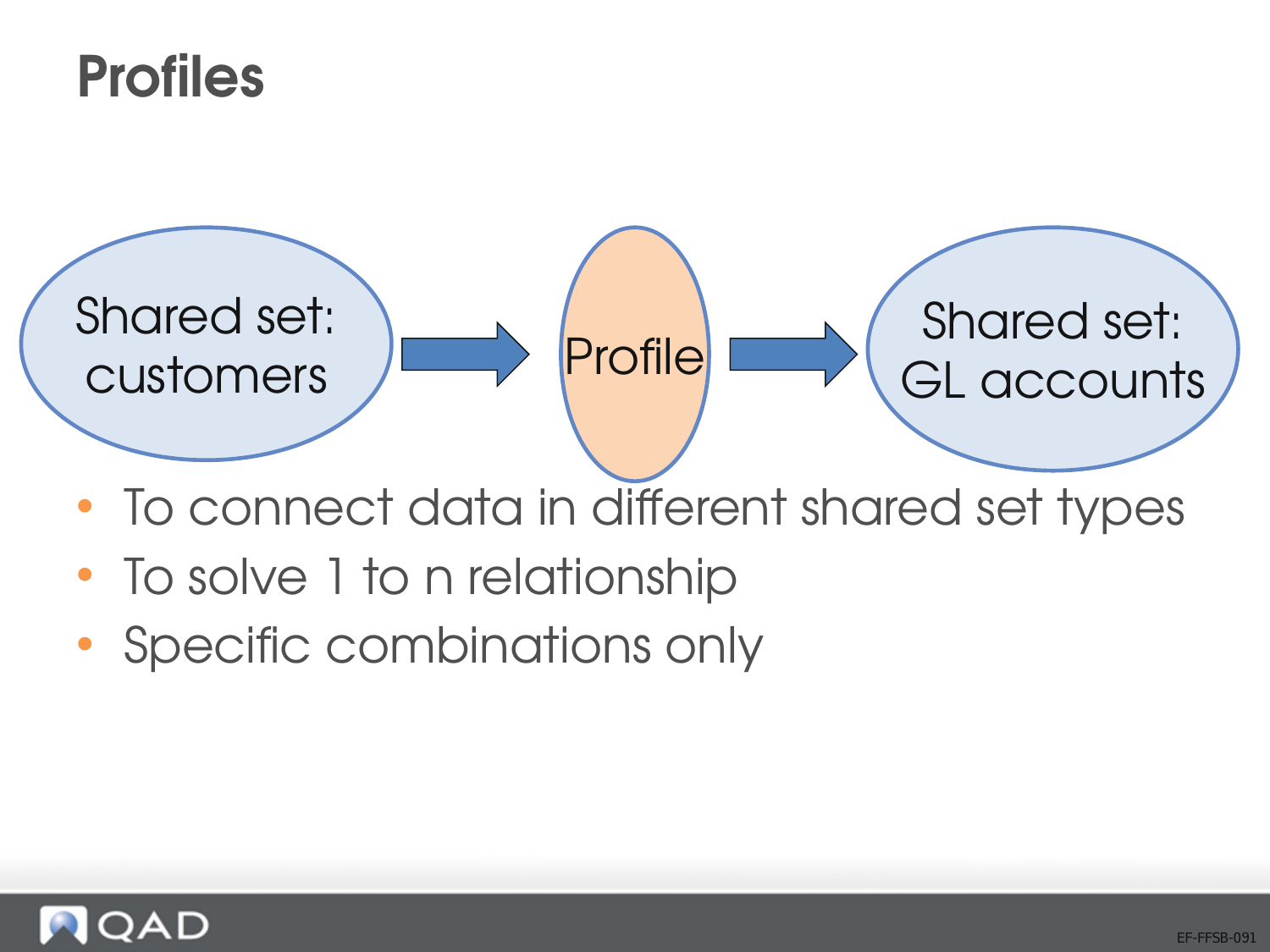

# Profiles

To connect data in different shared set types
To solve 1 to n relationship
Specific combinations only
Shared set:
customers
Profile
Shared set:
GL accounts

EF-FFSB-091